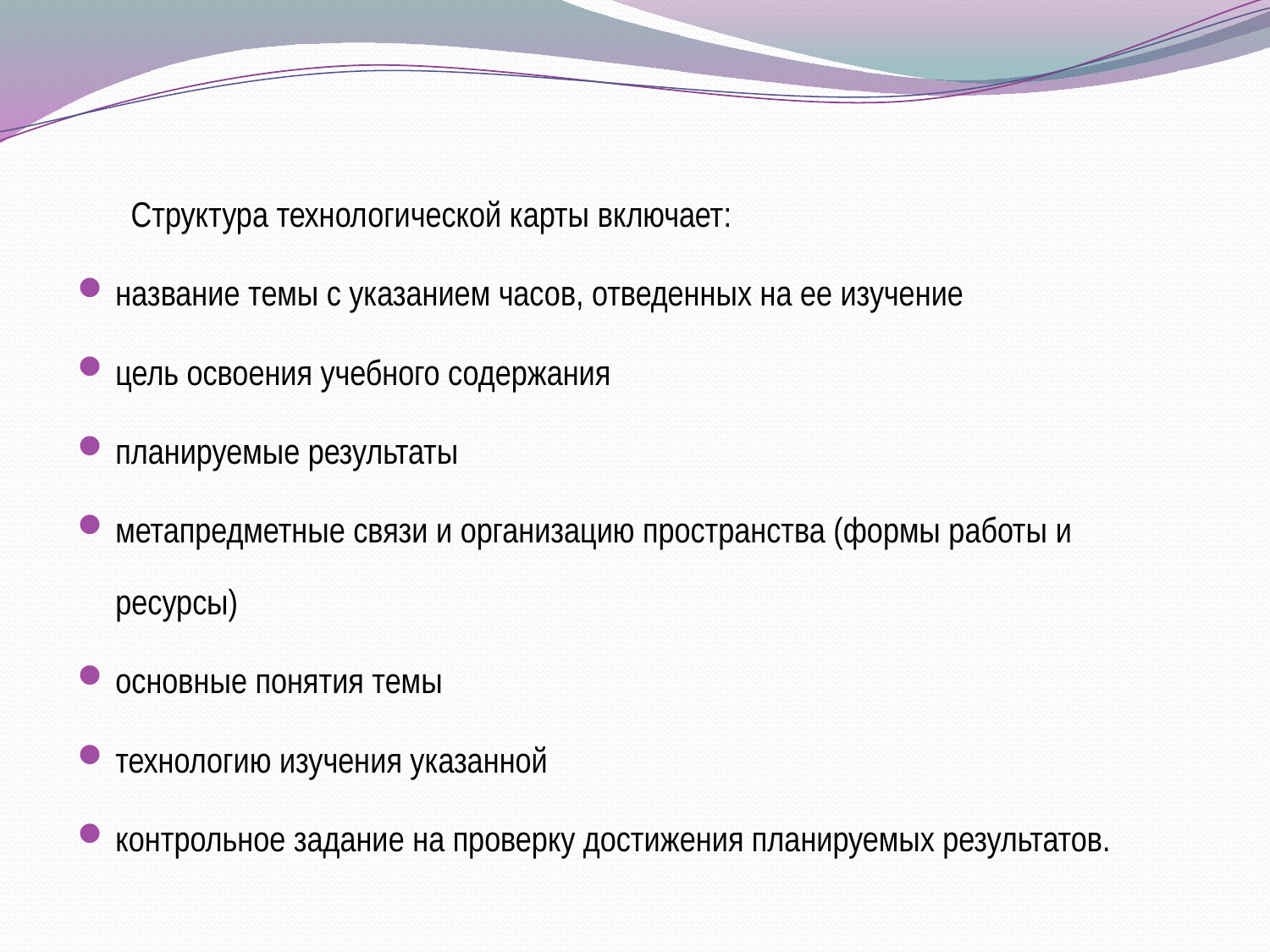

Структура технологической карты включает:
название темы с указанием часов, отведенных на ее изучение
цель освоения учебного содержания
планируемые результаты
метапредметные связи и организацию пространства (формы работы и ресурсы)
основные понятия темы
технологию изучения указанной
контрольное задание на проверку достижения планируемых результатов.